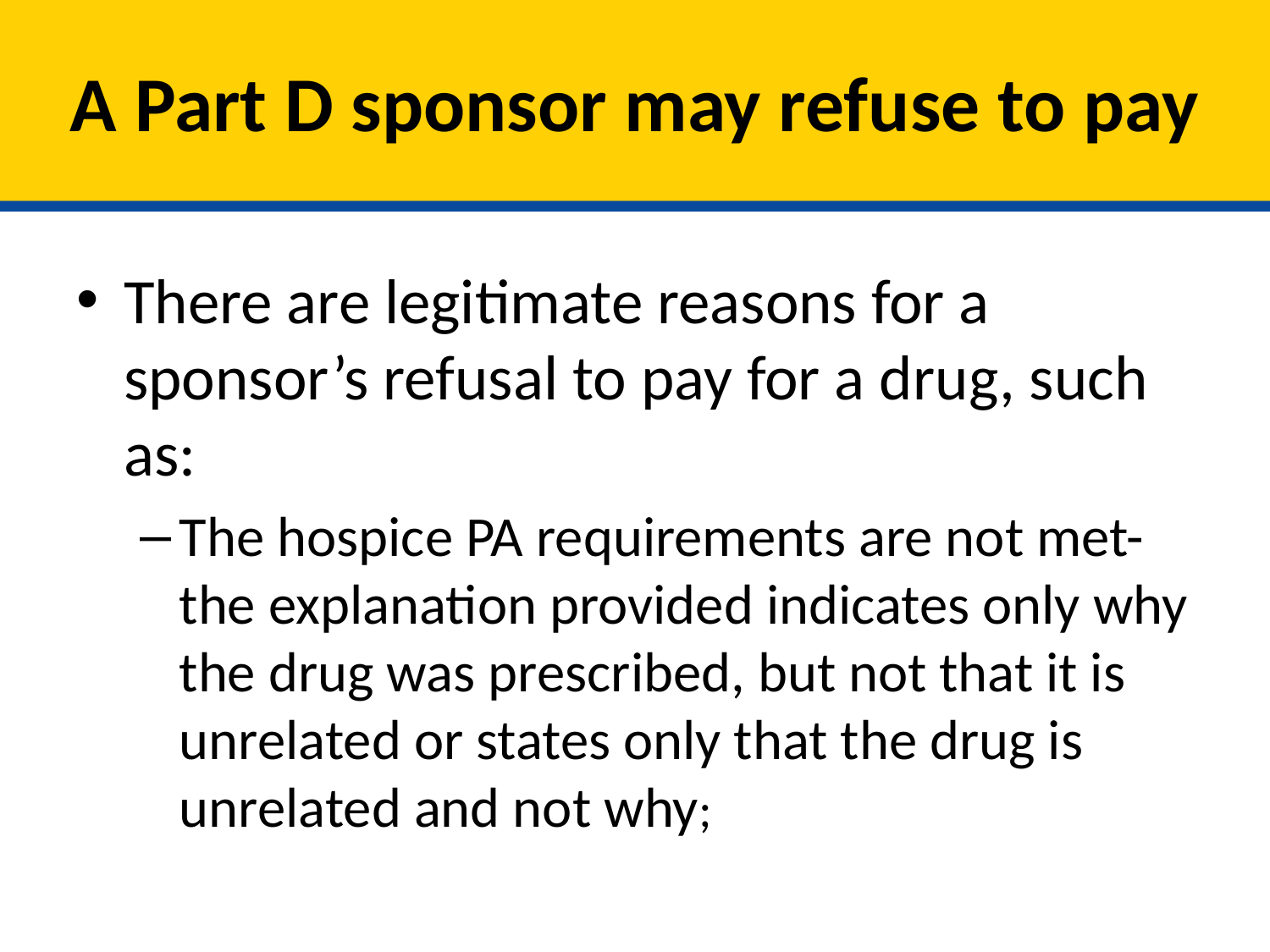

# A Part D sponsor may refuse to pay
There are legitimate reasons for a sponsor’s refusal to pay for a drug, such as:
The hospice PA requirements are not met- the explanation provided indicates only why the drug was prescribed, but not that it is unrelated or states only that the drug is unrelated and not why;